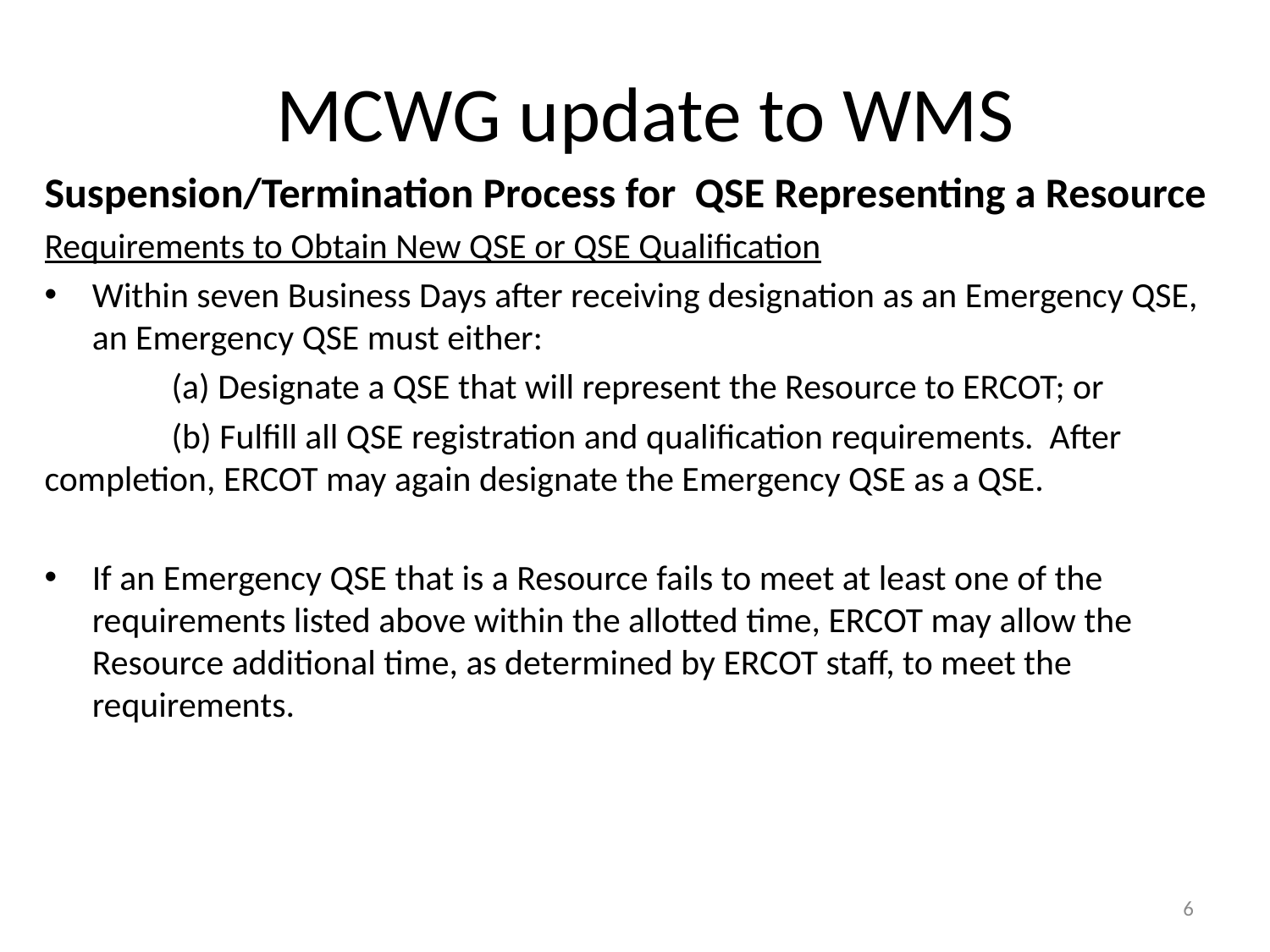

# MCWG update to WMS
Suspension/Termination Process for  QSE Representing a Resource
Requirements to Obtain New QSE or QSE Qualification
Within seven Business Days after receiving designation as an Emergency QSE, an Emergency QSE must either:
	(a) Designate a QSE that will represent the Resource to ERCOT; or
	(b) Fulfill all QSE registration and qualification requirements.  After 	completion, ERCOT may again designate the Emergency QSE as a QSE.

If an Emergency QSE that is a Resource fails to meet at least one of the requirements listed above within the allotted time, ERCOT may allow the Resource additional time, as determined by ERCOT staff, to meet the requirements.

6